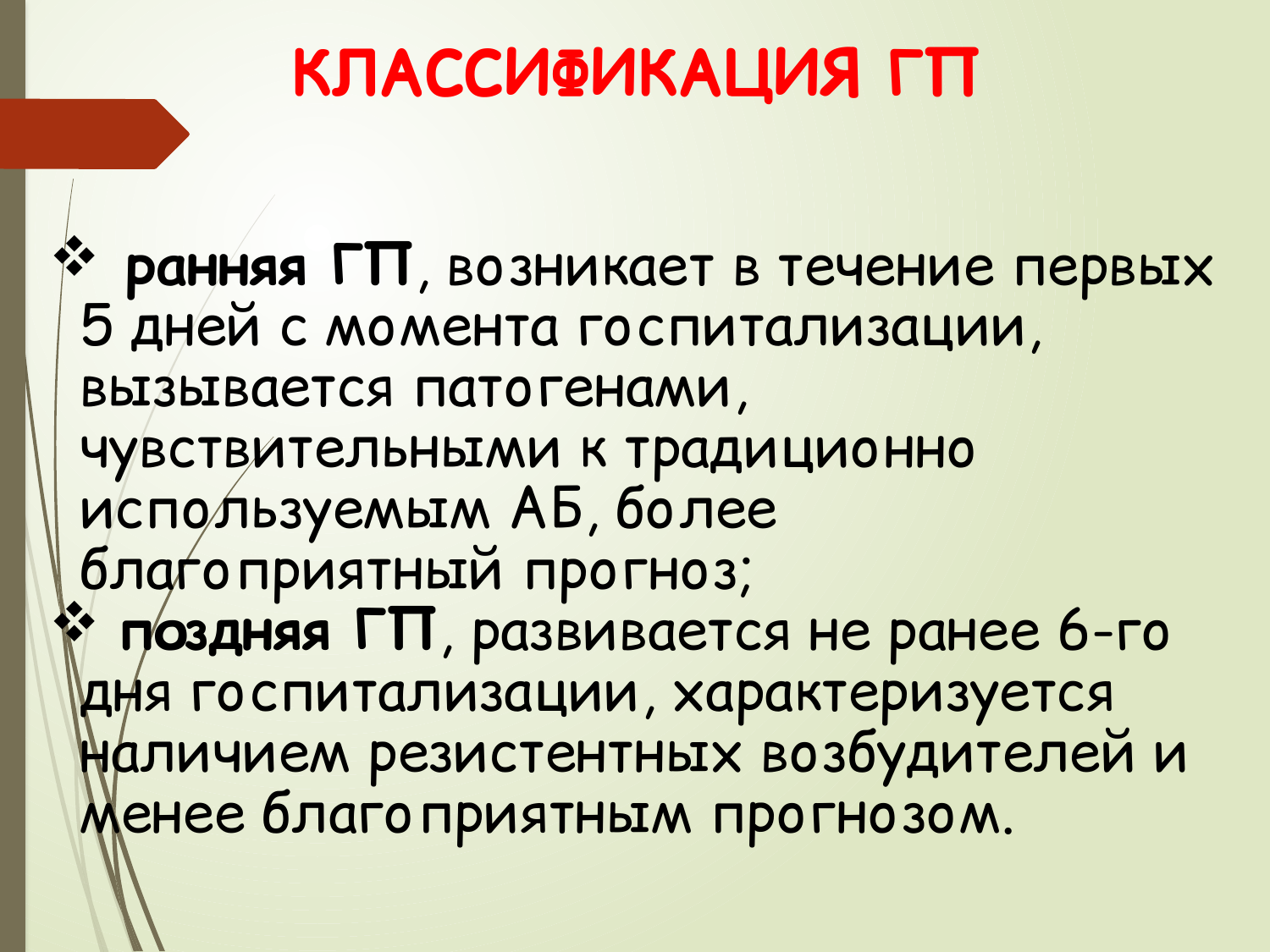

# КЛАССИФИКАЦИЯ ГП
 ранняя ГП, возникает в течение первых 5 дней с момента госпитализации, вызывается патогенами, чувствительными к традиционно используемым АБ, более благоприятный прогноз;
 поздняя ГП, развивается не ранее 6-го дня госпитализации, характеризуется наличием резистентных возбудителей и менее благоприятным прогнозом.